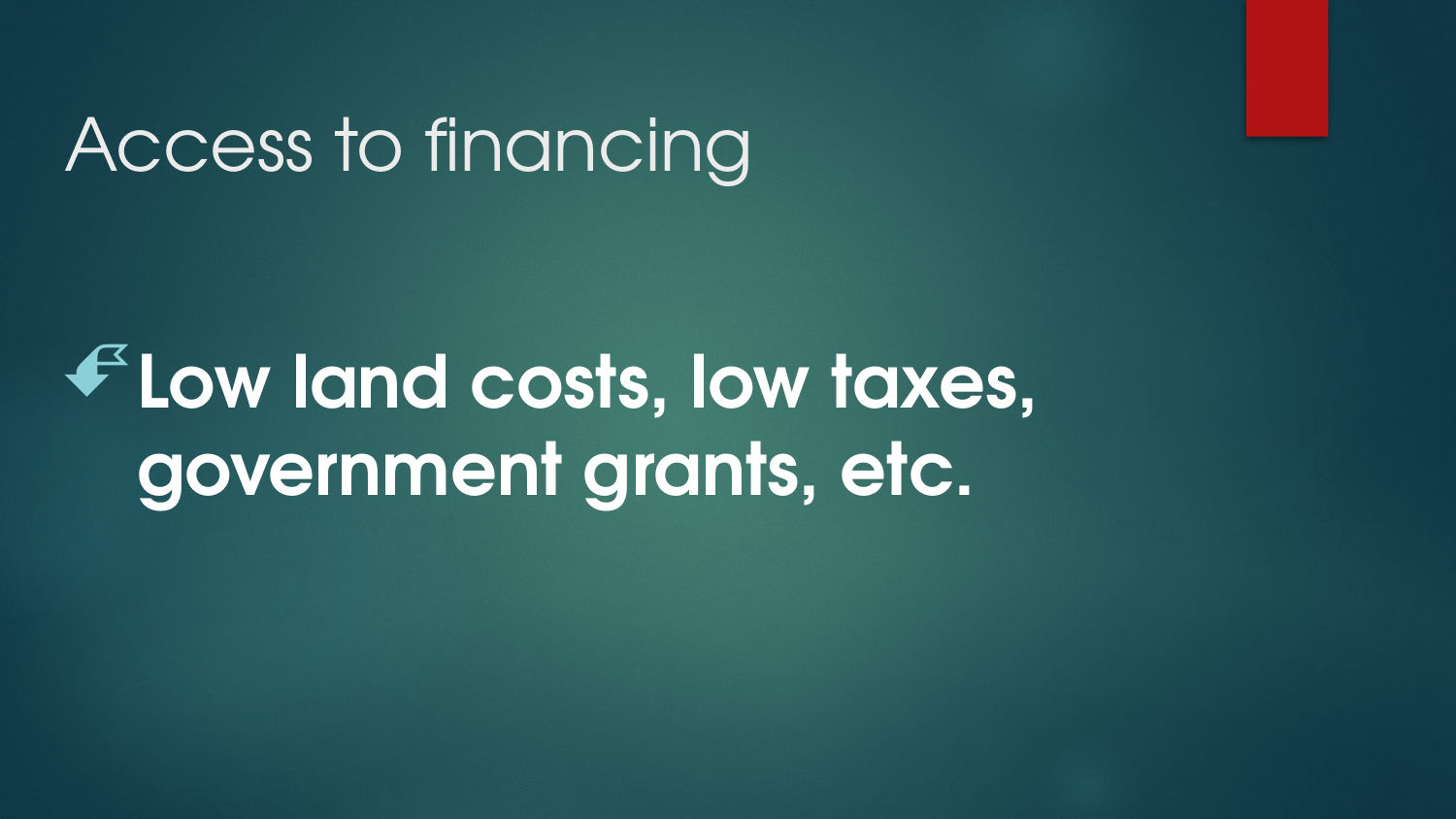

# Access to financing

Low land costs, low taxes, government grants, etc.